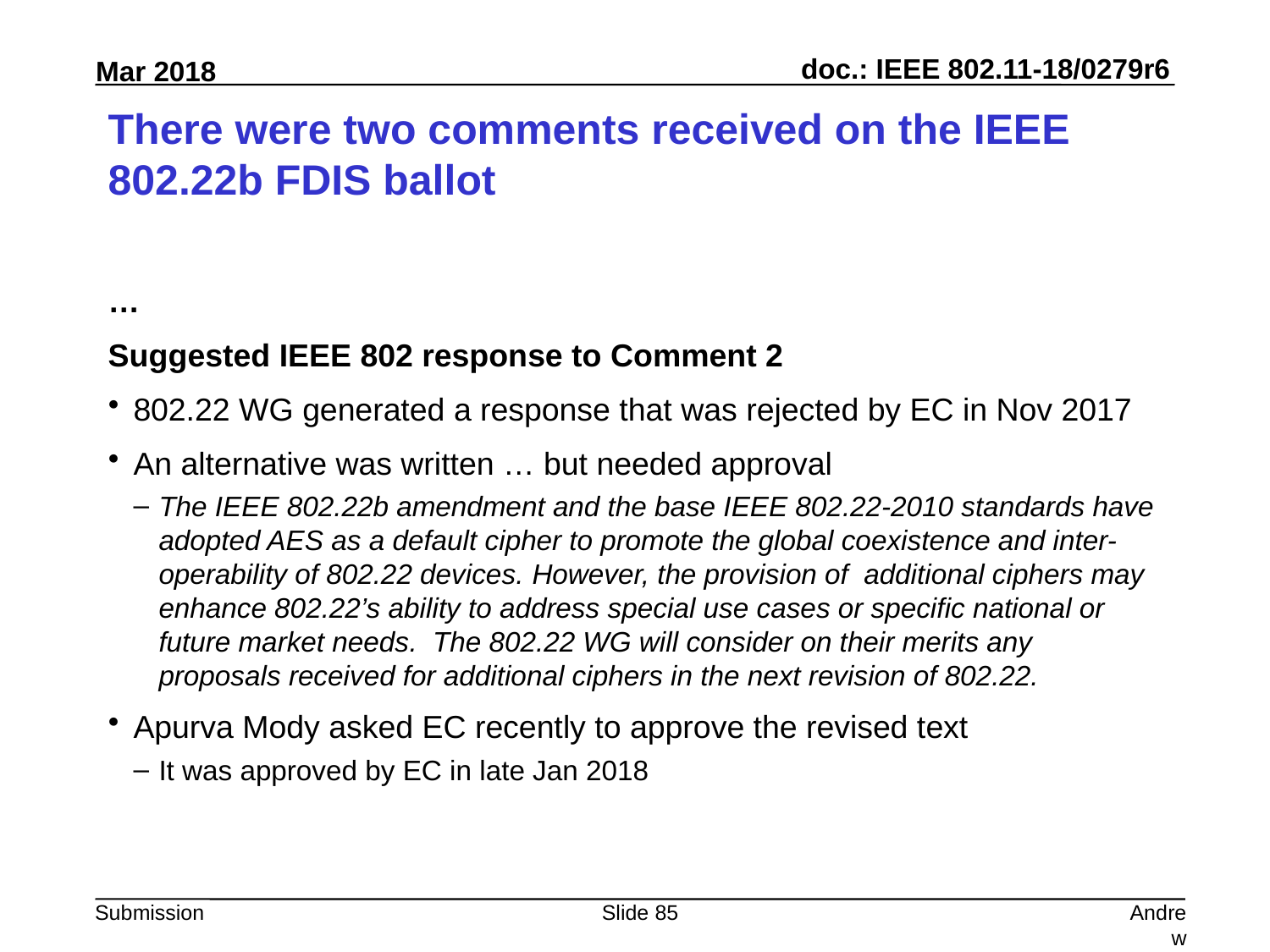

# There were two comments received on the IEEE 802.22b FDIS ballot
…
Suggested IEEE 802 response to Comment 2
802.22 WG generated a response that was rejected by EC in Nov 2017
An alternative was written … but needed approval
The IEEE 802.22b amendment and the base IEEE 802.22-2010 standards have adopted AES as a default cipher to promote the global coexistence and inter-operability of 802.22 devices. However, the provision of  additional ciphers may enhance 802.22’s ability to address special use cases or specific national or future market needs.  The 802.22 WG will consider on their merits any proposals received for additional ciphers in the next revision of 802.22.
Apurva Mody asked EC recently to approve the revised text
It was approved by EC in late Jan 2018

Slide 85
Andrew Myles, Cisco